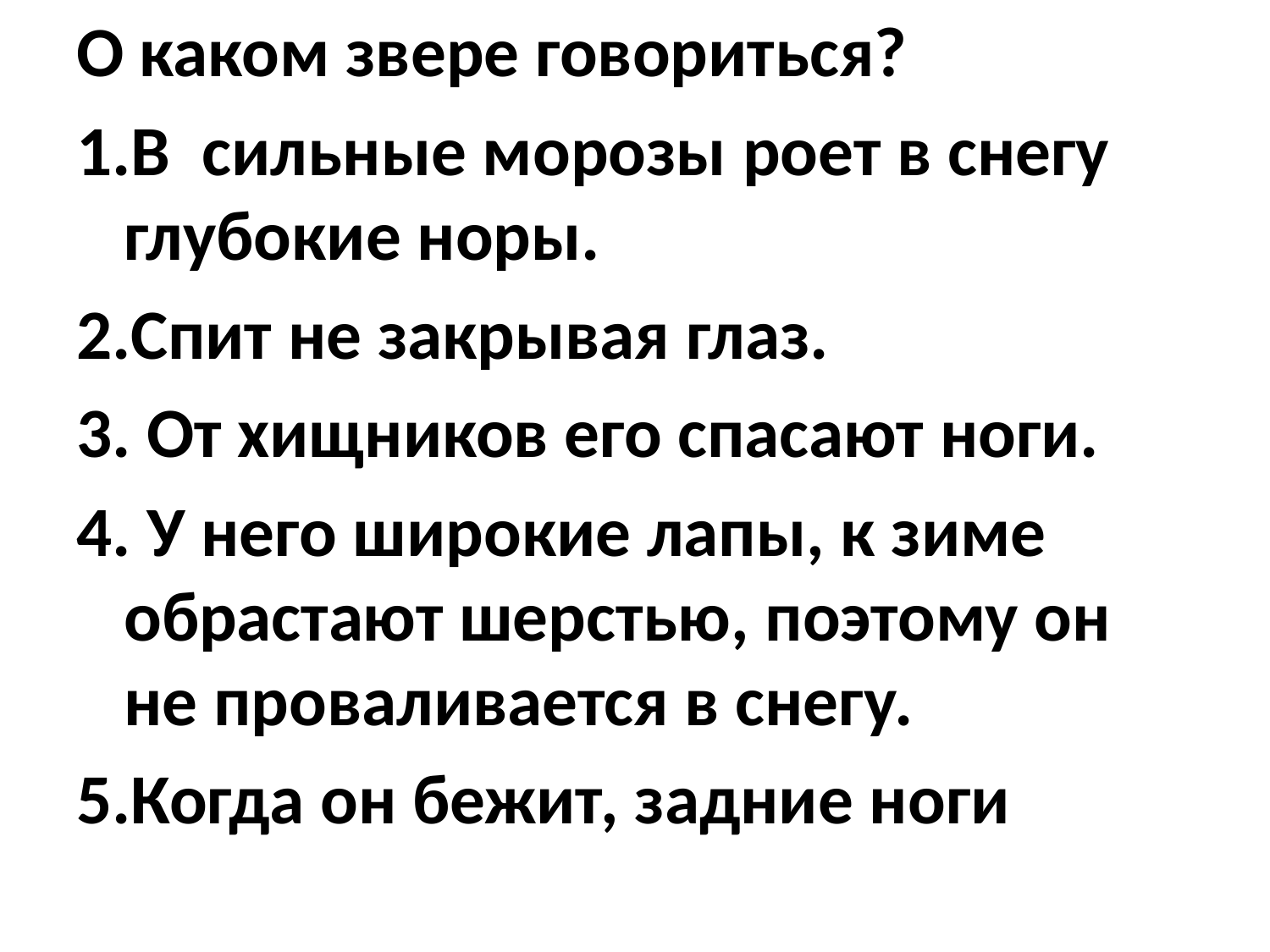

О каком звере говориться?
1.В  сильные морозы роет в снегу глубокие норы.
2.Спит не закрывая глаз.
3. От хищников его спасают ноги.
4. У него широкие лапы, к зиме обрастают шерстью, поэтому он не проваливается в снегу.
5.Когда он бежит, задние ноги
#